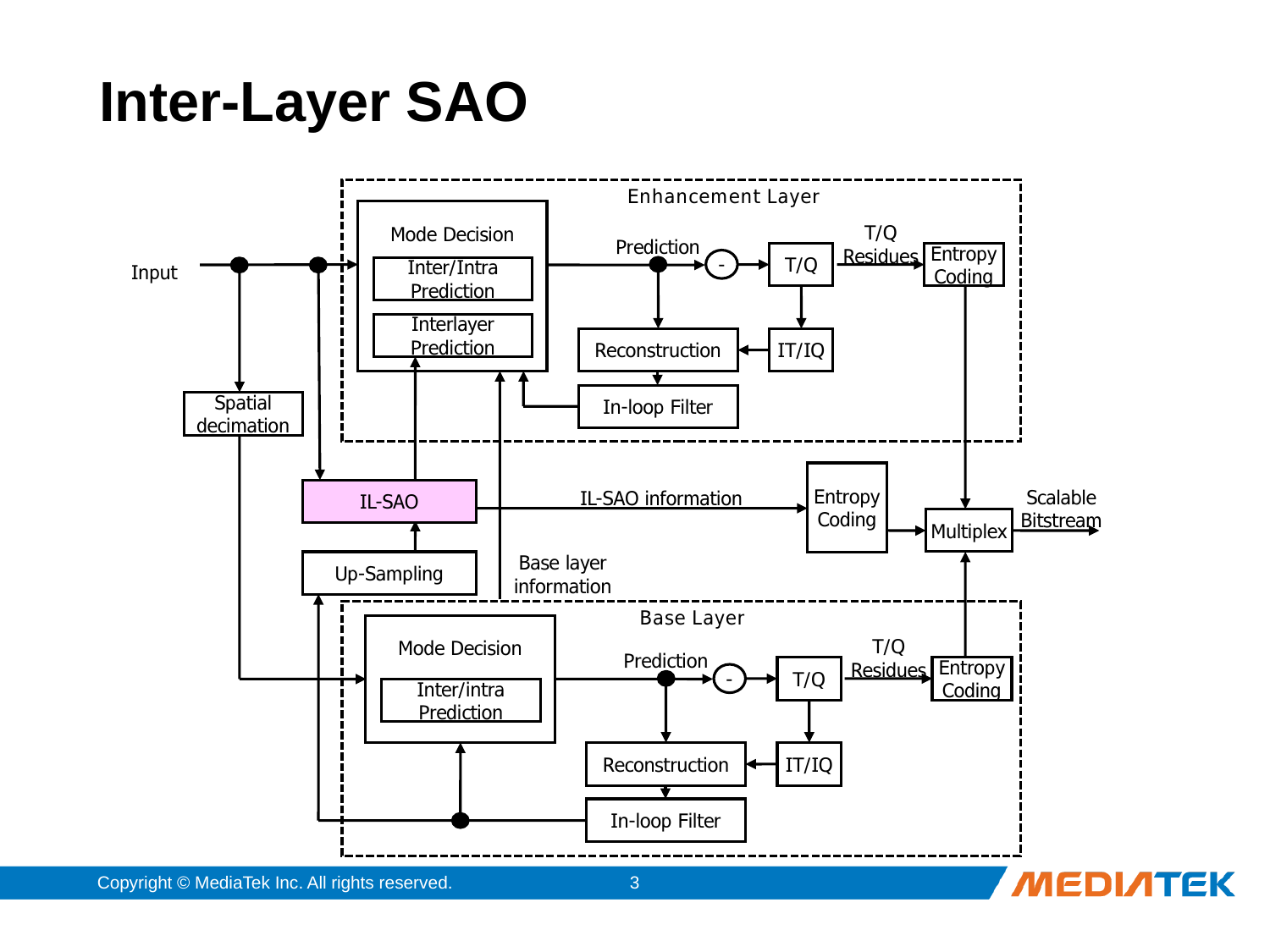

# Inter-Layer SAO
Enhancement Layer

T/Q Residues
Mode Decision
Prediction
T/Q
Entropy
Coding
-
Input
Inter/Intra
Prediction

Interlayer
Prediction
Reconstruction
IT/IQ

In-loop Filter
Spatial
decimation

Entropy
Coding
Scalable Bitstream
IL-SAO
IL-SAO information

Multiplex

Base layer information
Up-Sampling

Base Layer

T/Q Residues
Mode Decision
Prediction
T/Q
Entropy
Coding
-

Inter/intra
Prediction

Reconstruction
IT/IQ

In-loop Filter

Copyright © MediaTek Inc. All rights reserved.
3